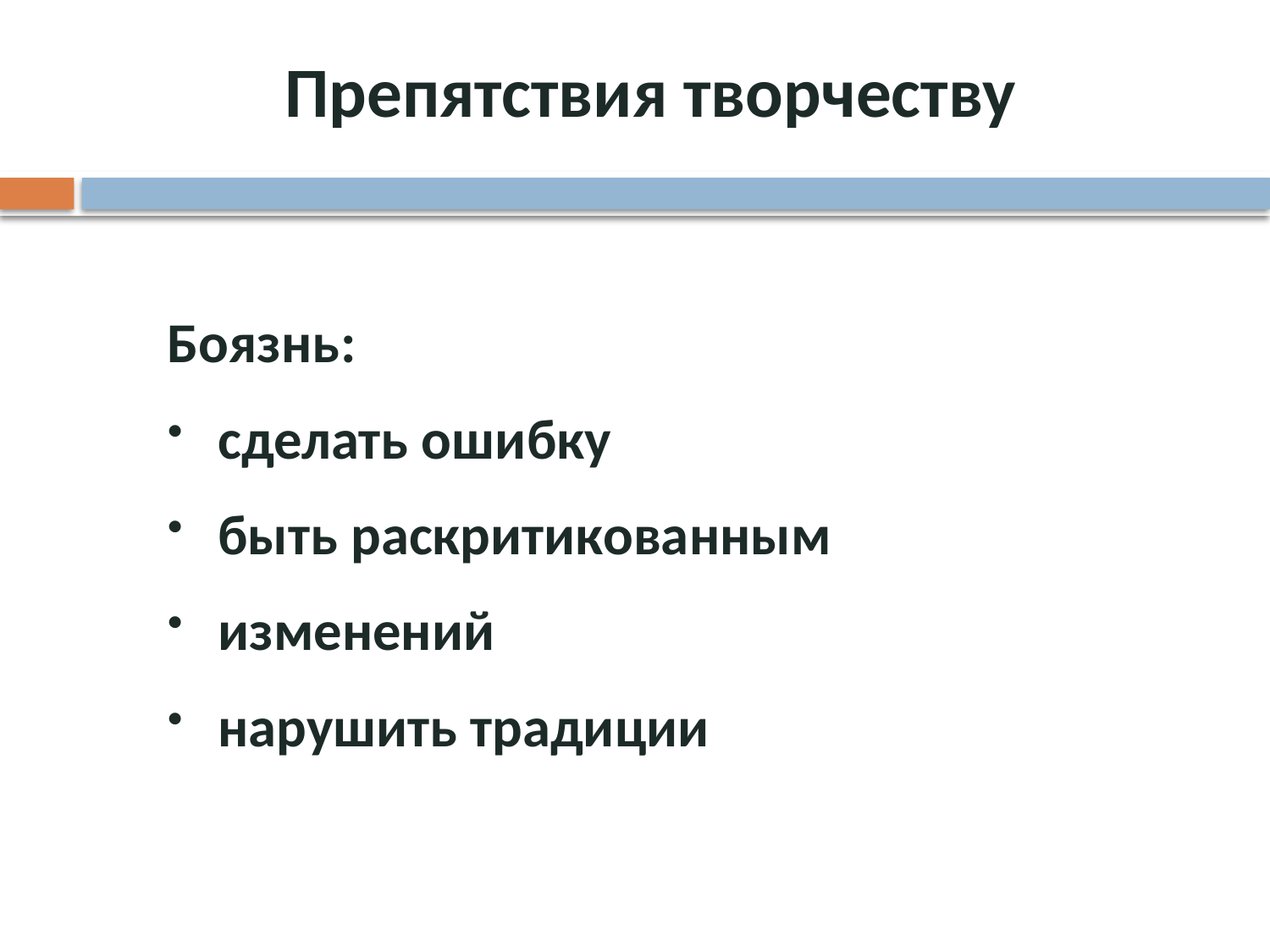

# Препятствия творчеству
Боязнь:
  сделать ошибку
  быть раскритикованным
  изменений
  нарушить традиции